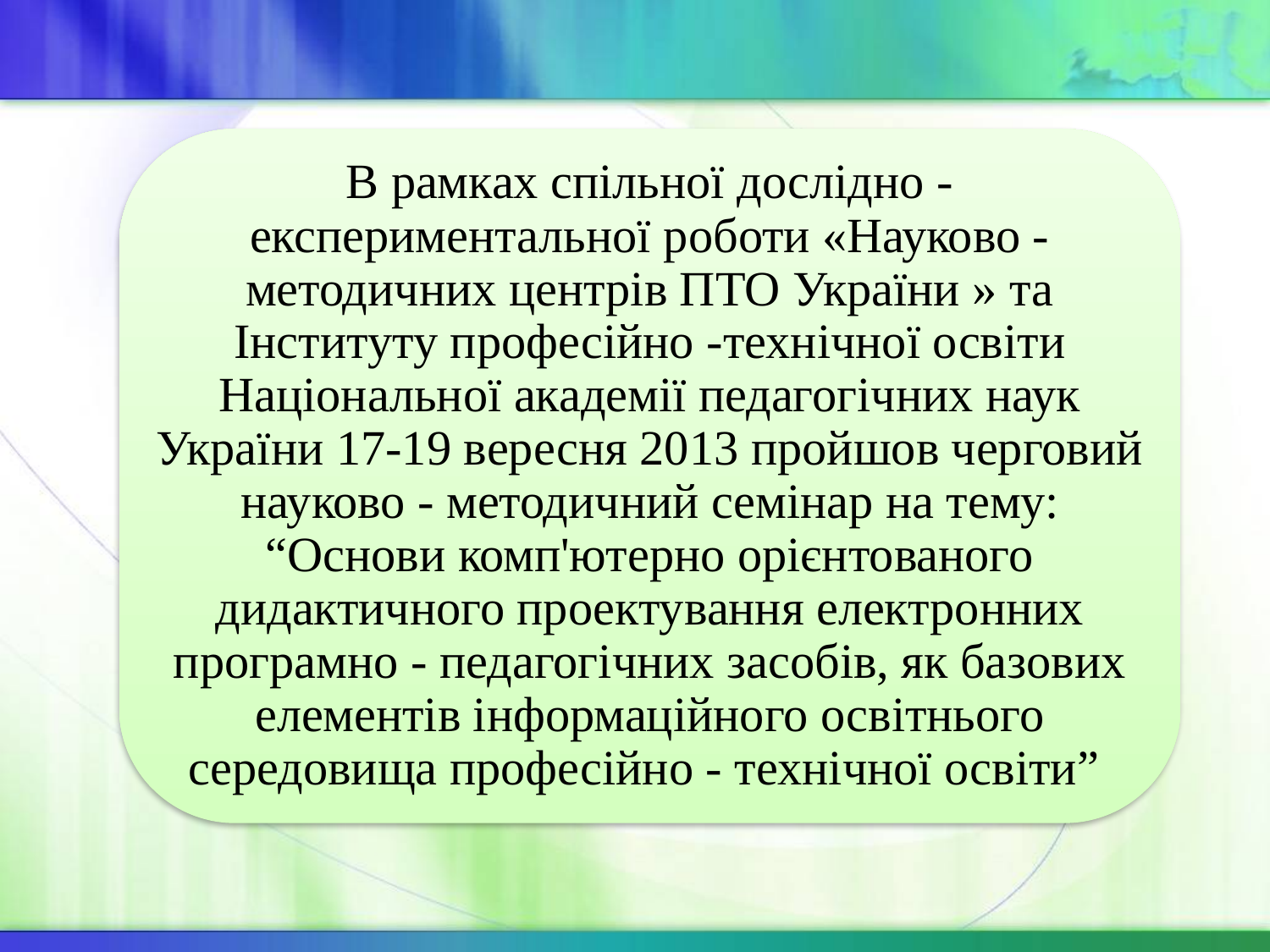

В рамках спільної дослідно - експериментальної роботи «Науково - методичних центрів ПТО України » та Інституту професійно -технічної освіти Національної академії педагогічних наук України 17-19 вересня 2013 пройшов черговий науково - методичний семінар на тему: “Основи комп'ютерно орієнтованого дидактичного проектування електронних програмно - педагогічних засобів, як базових елементів інформаційного освітнього середовища професійно - технічної освіти”